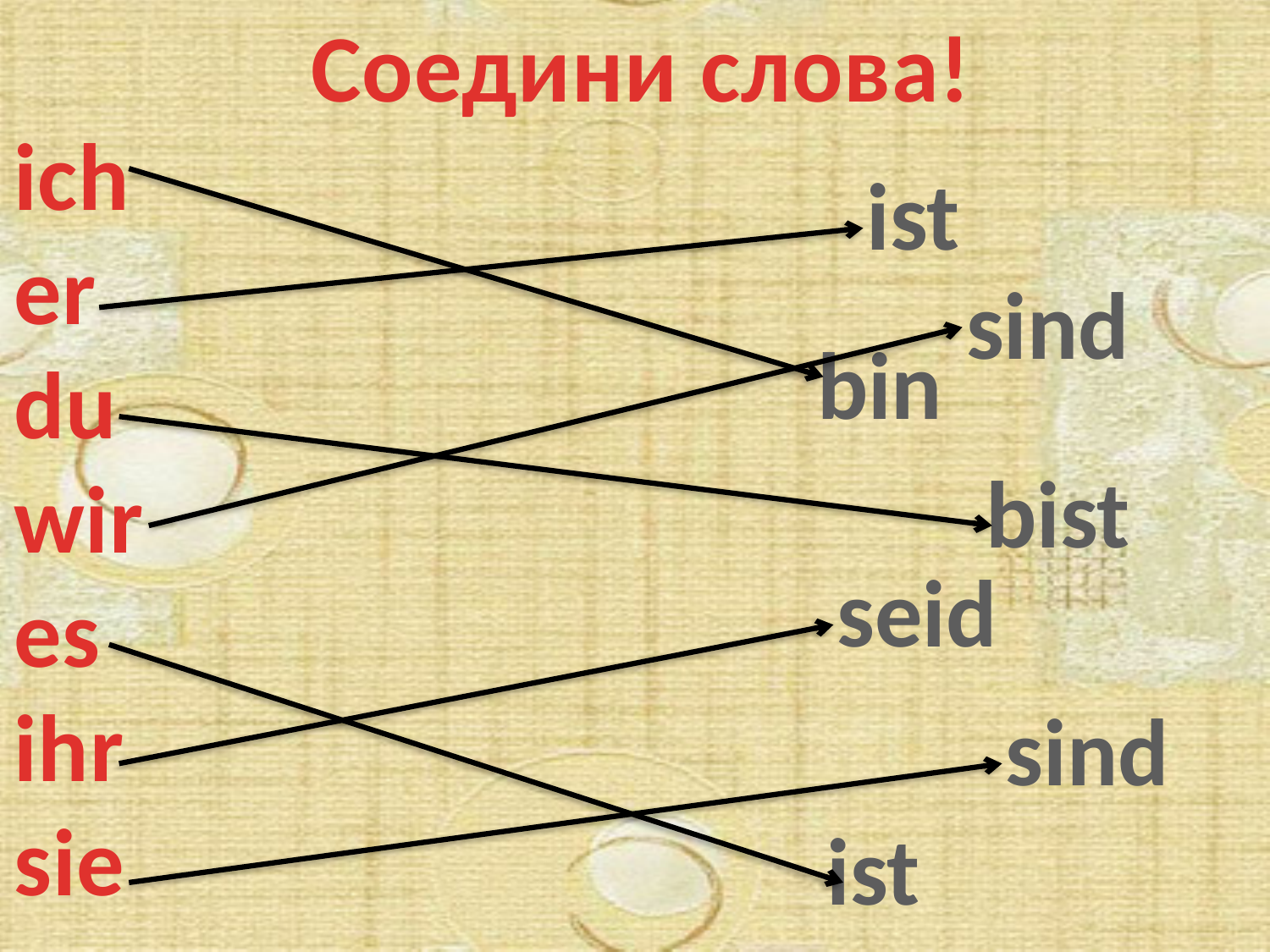

Соедини слова!
ich
er
du
wir
es
ihr
sie
ist
sind
bin
bist
seid
sind
ist